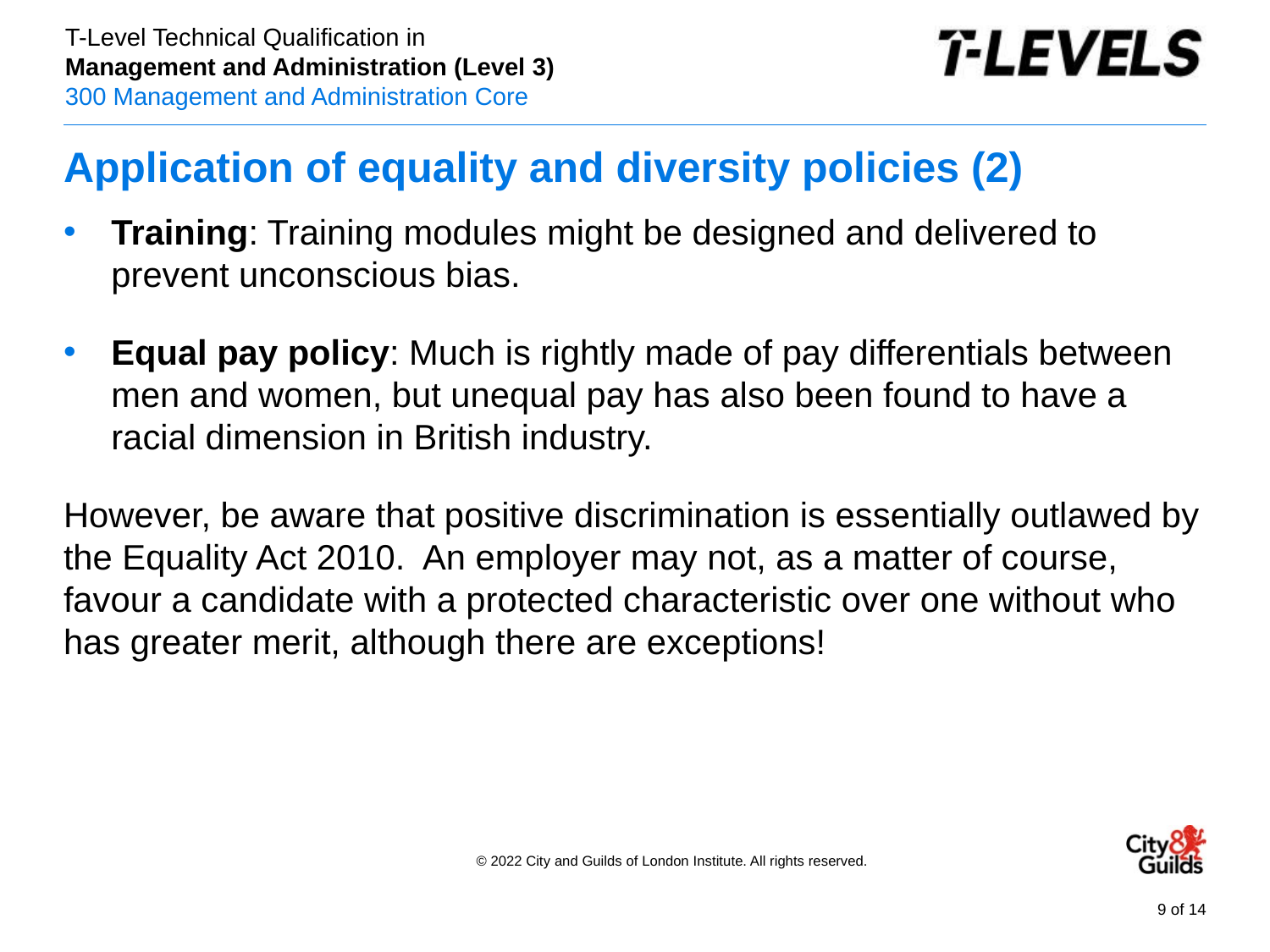

# Application of equality and diversity policies (2)
Training: Training modules might be designed and delivered to prevent unconscious bias.
Equal pay policy: Much is rightly made of pay differentials between men and women, but unequal pay has also been found to have a racial dimension in British industry.
However, be aware that positive discrimination is essentially outlawed by the Equality Act 2010.  An employer may not, as a matter of course, favour a candidate with a protected characteristic over one without who has greater merit, although there are exceptions!